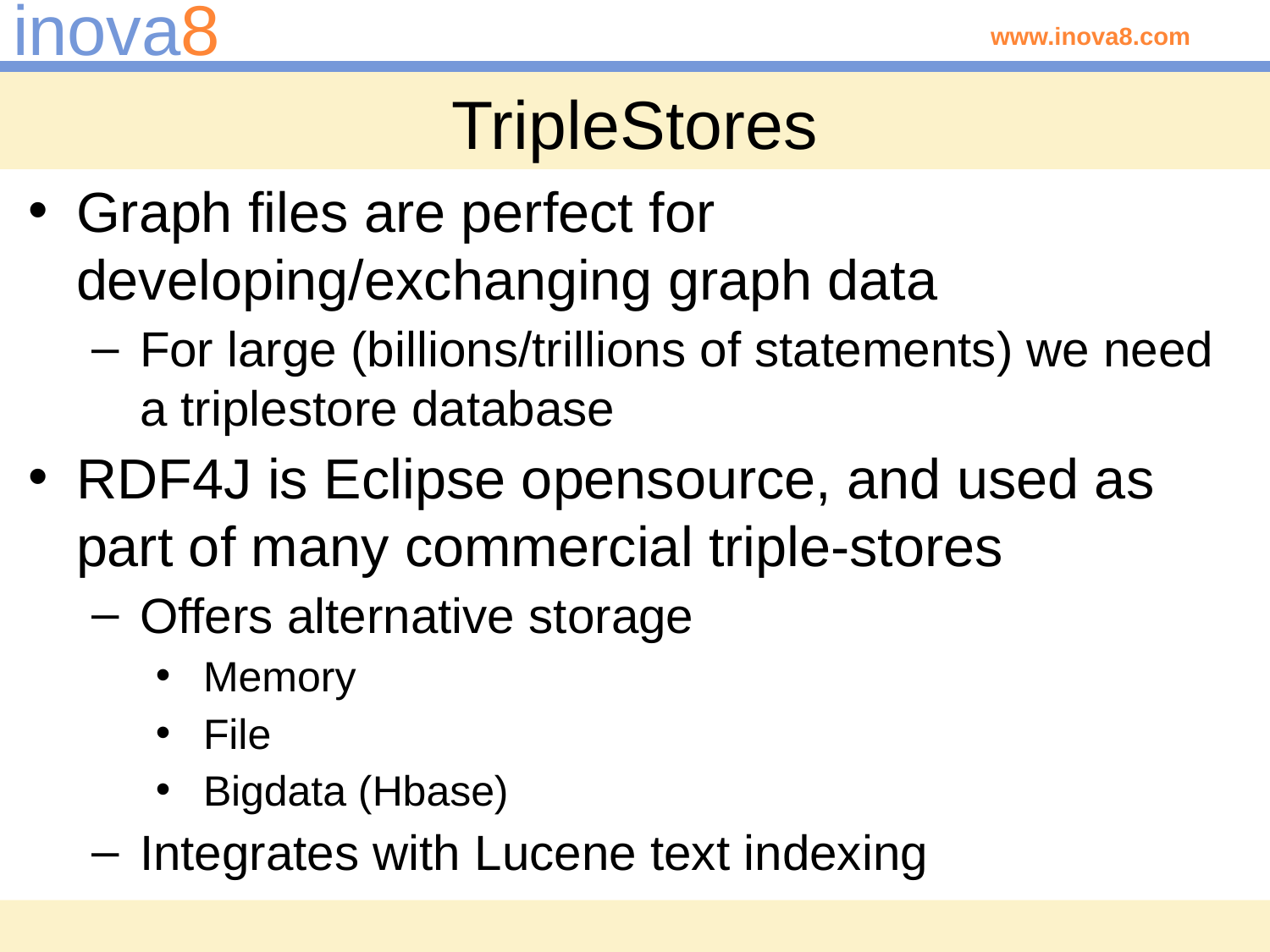

# TripleStores
Graph files are perfect for developing/exchanging graph data
For large (billions/trillions of statements) we need a triplestore database
RDF4J is Eclipse opensource, and used as part of many commercial triple-stores
Offers alternative storage
Memory
File
Bigdata (Hbase)
Integrates with Lucene text indexing